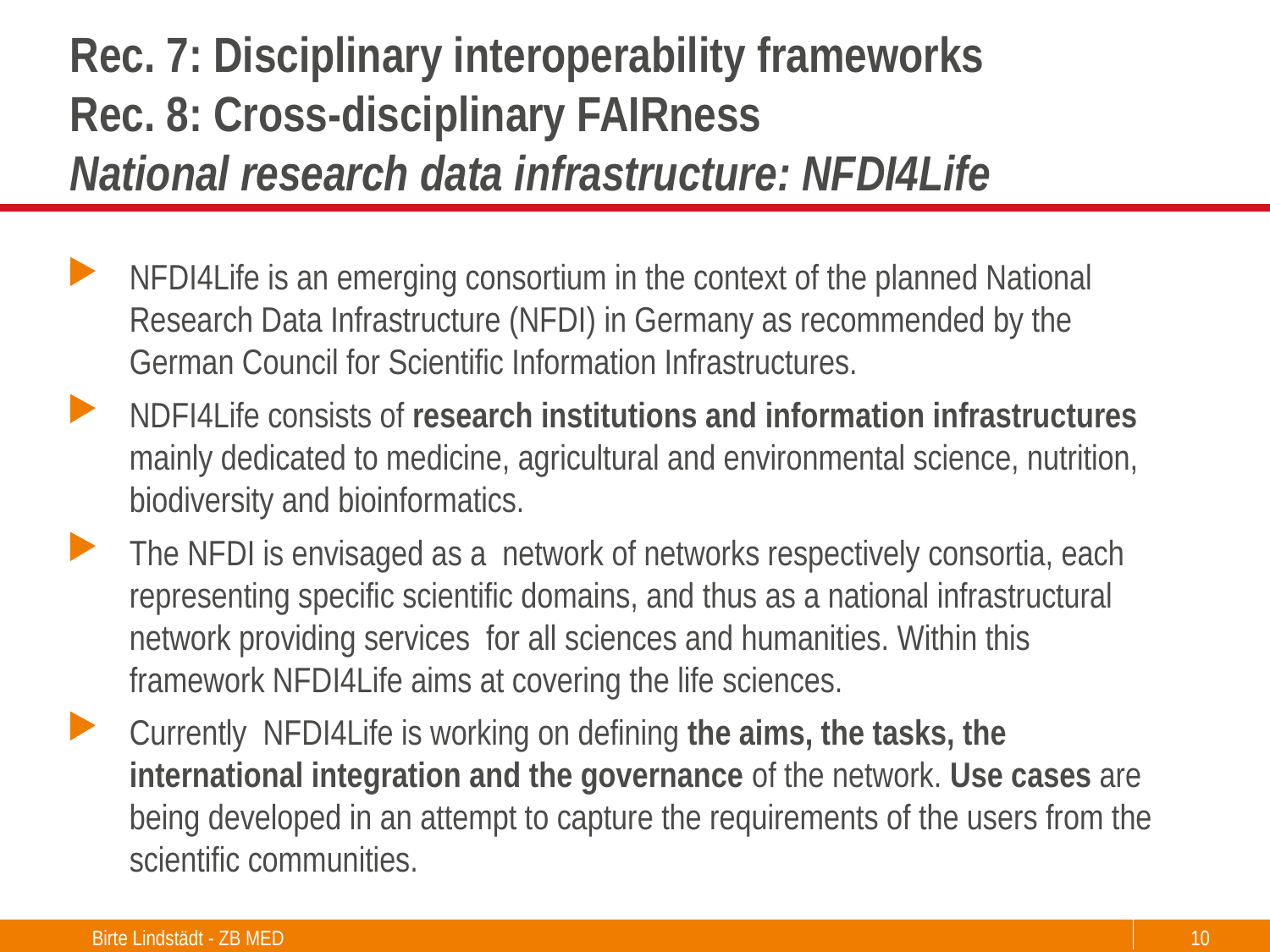

# Rec. 7: Disciplinary interoperability frameworks Rec. 8: Cross-disciplinary FAIRness National research data infrastructure: NFDI4Life

NFDI4Life is an emerging consortium in the context of the planned National Research Data Infrastructure (NFDI) in Germany as recommended by the German Council for Scientific Information Infrastructures.
NDFI4Life consists of research institutions and information infrastructures mainly dedicated to medicine, agricultural and environmental science, nutrition, biodiversity and bioinformatics.
The NFDI is envisaged as a  network of networks respectively consortia, each representing specific scientific domains, and thus as a national infrastructural network providing services  for all sciences and humanities. Within this framework NFDI4Life aims at covering the life sciences.
Currently  NFDI4Life is working on defining the aims, the tasks, the international integration and the governance of the network. Use cases are being developed in an attempt to capture the requirements of the users from the scientific communities.
Birte Lindstädt - ZB MED
10